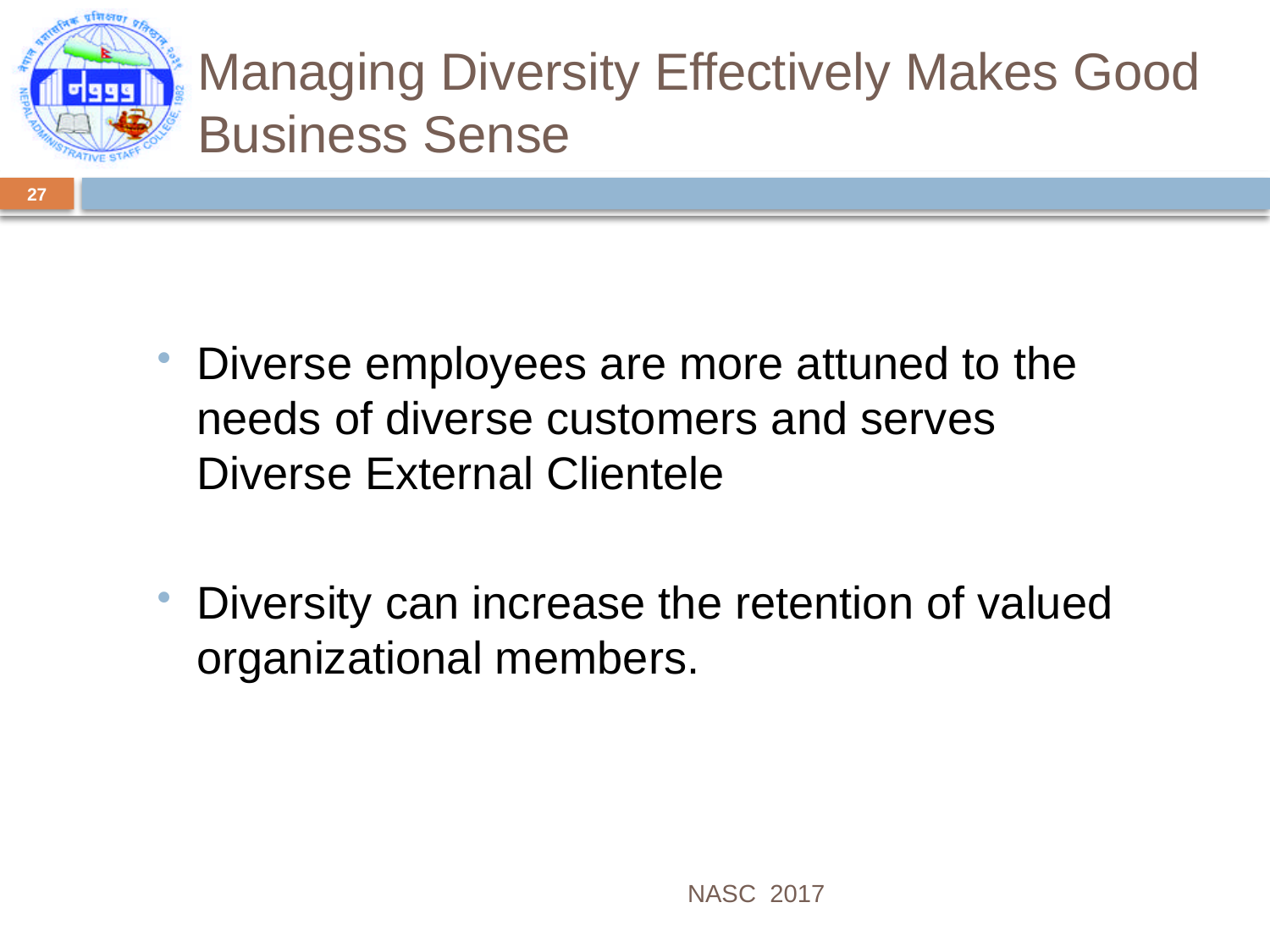

# Managing Diversity Effectively Makes Good Business Sense
27
Diverse employees are more attuned to the needs of diverse customers and serves Diverse External Clientele

Diversity can increase the retention of valued organizational members.

NASC  2017